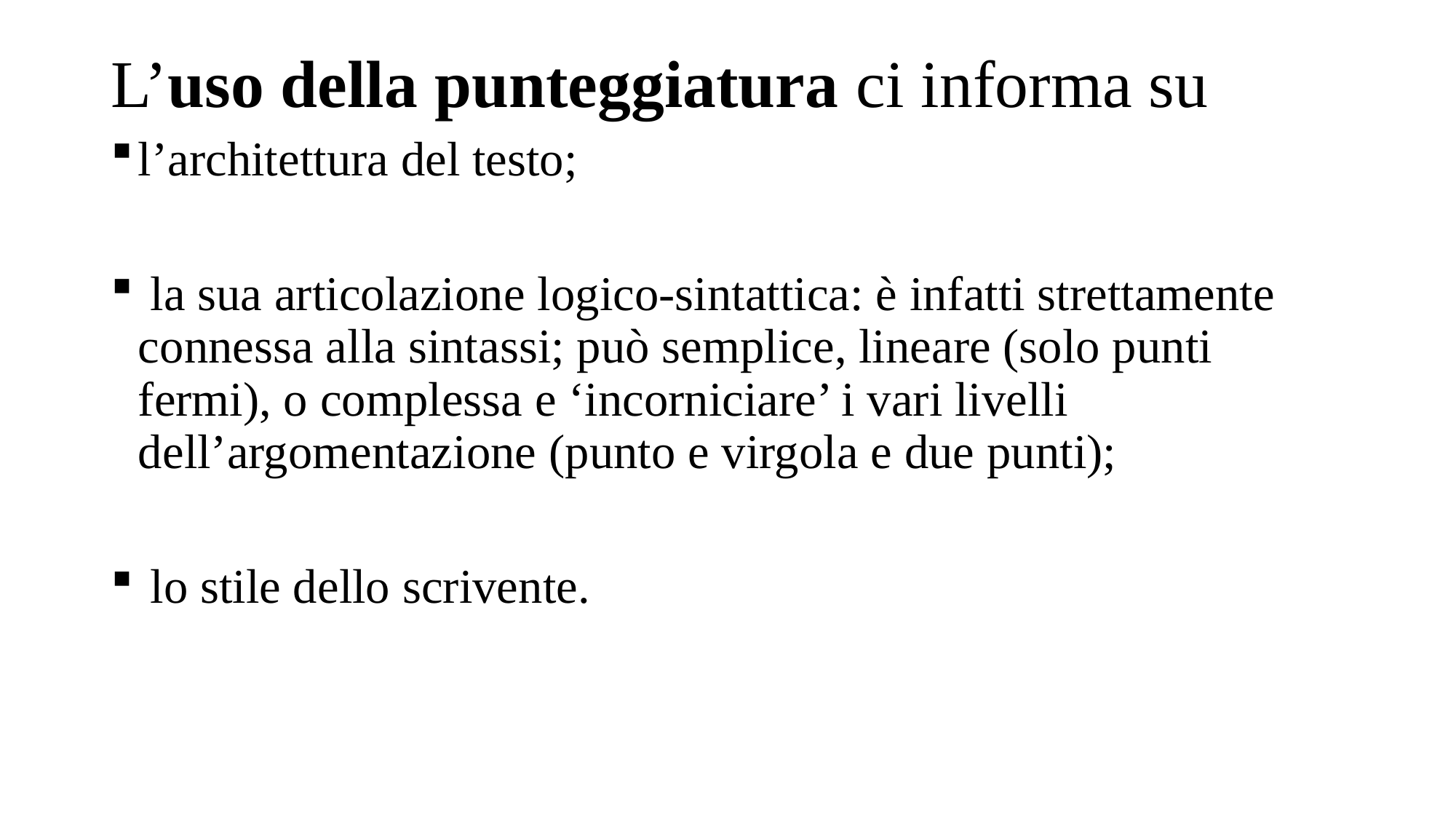

# L’uso della punteggiatura ci informa su
l’architettura del testo;

 la sua articolazione logico-sintattica: è infatti strettamente connessa alla sintassi; può semplice, lineare (solo punti fermi), o complessa e ‘incorniciare’ i vari livelli dell’argomentazione (punto e virgola e due punti);

 lo stile dello scrivente.